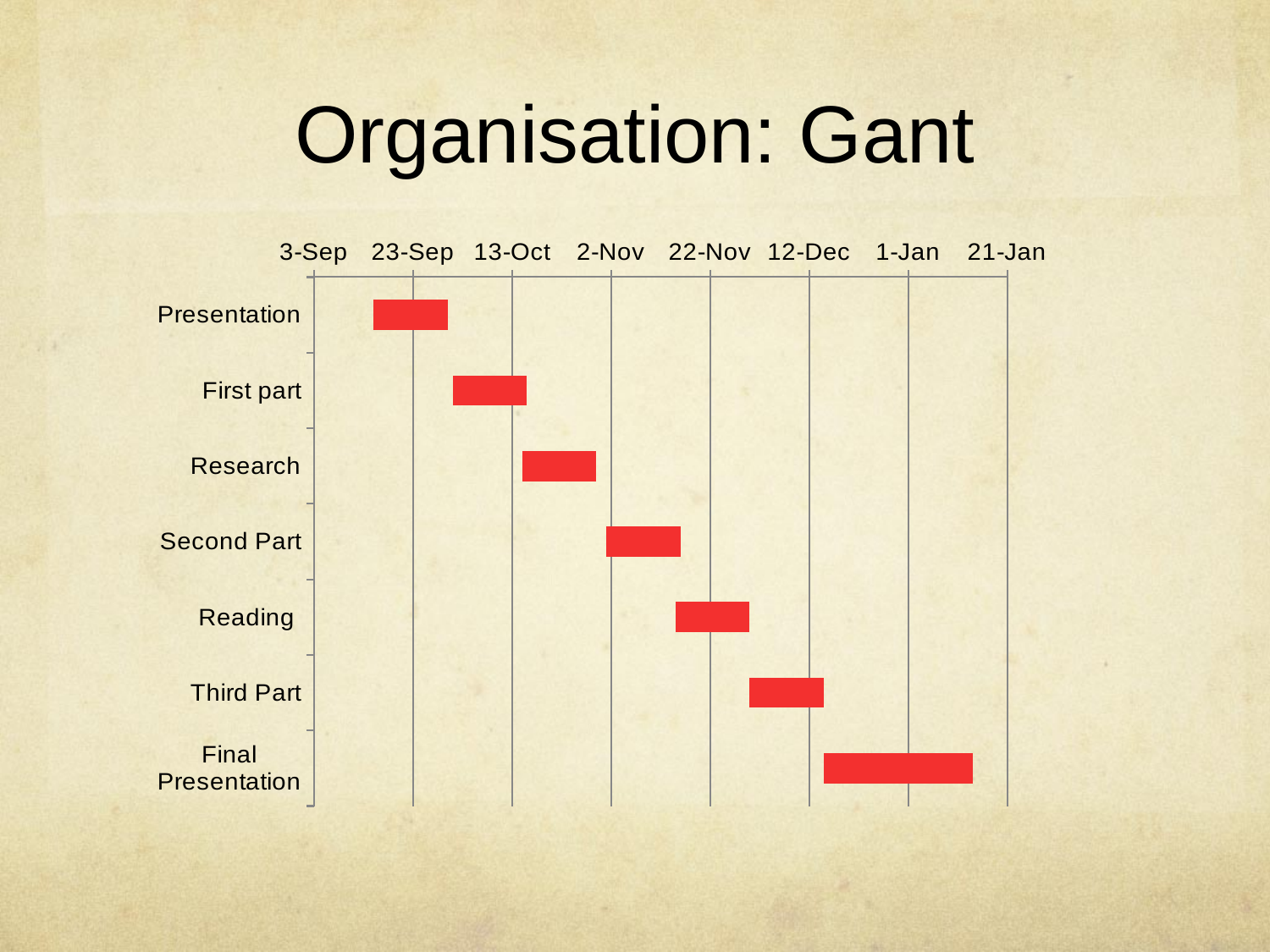

# Organisation: Gant

### Chart

| Category | fecha inicio | duracion |
|---|---|---|
| Presentation | 41532.0 | 15.0 |
| First part | 41548.0 | 15.0 |
| Research | 41562.0 | 15.0 |
| Second Part | 41579.0 | 15.0 |
| Reading  | 41593.0 | 15.0 |
| Third Part | 41608.0 | 15.0 |
| Final Presentation | 41623.0 | 30.0 |